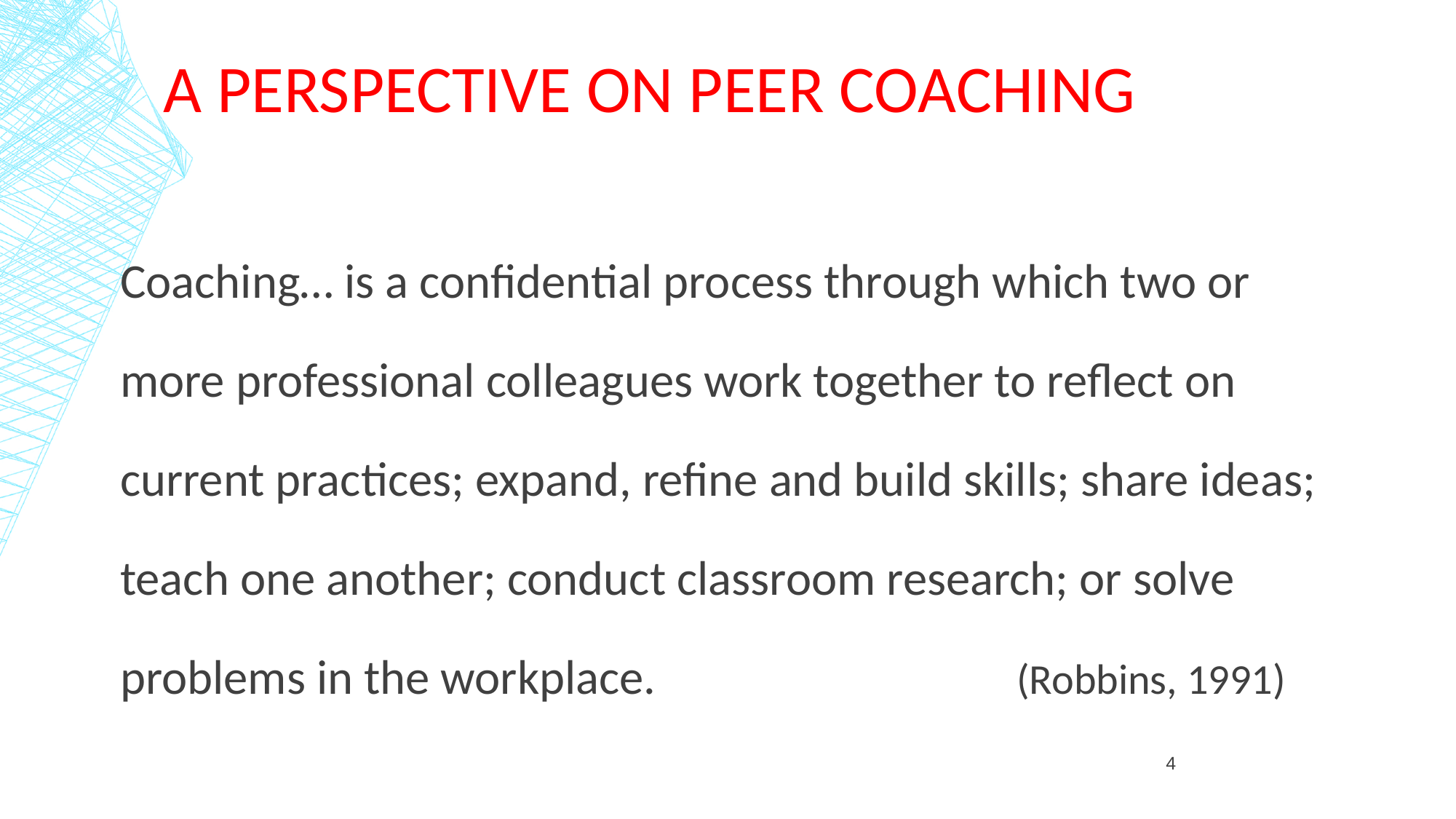

# A perspective on peer coaching
Coaching… is a confidential process through which two or more professional colleagues work together to reflect on current practices; expand, refine and build skills; share ideas; teach one another; conduct classroom research; or solve problems in the workplace.                                 (Robbins, 1991)
4